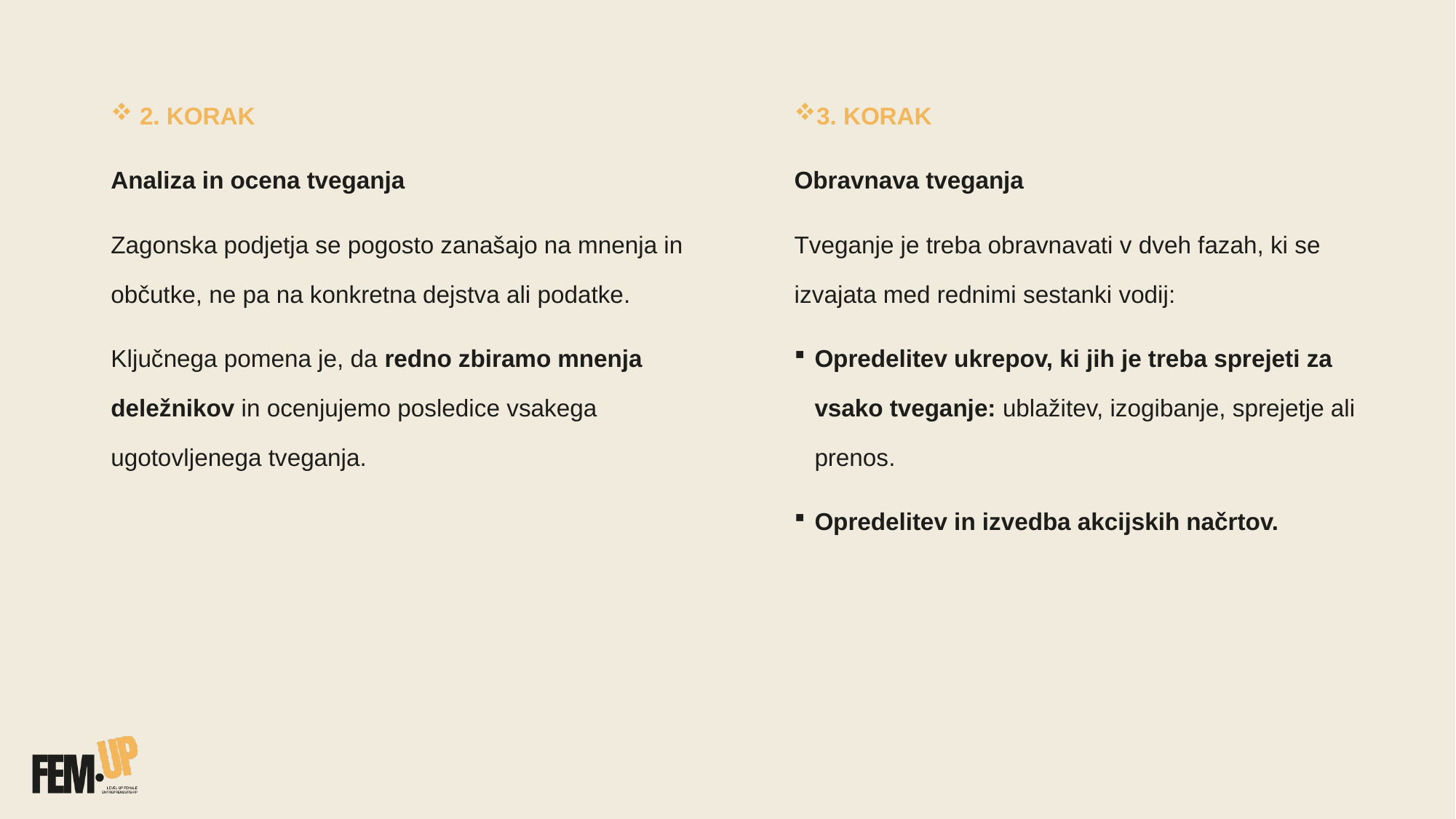

2. KORAK
Analiza in ocena tveganja
Zagonska podjetja se pogosto zanašajo na mnenja in občutke, ne pa na konkretna dejstva ali podatke.
Ključnega pomena je, da redno zbiramo mnenja deležnikov in ocenjujemo posledice vsakega ugotovljenega tveganja.

3. KORAK
Obravnava tveganja
Tveganje je treba obravnavati v dveh fazah, ki se izvajata med rednimi sestanki vodij:
Opredelitev ukrepov, ki jih je treba sprejeti za vsako tveganje: ublažitev, izogibanje, sprejetje ali prenos.
Opredelitev in izvedba akcijskih načrtov.